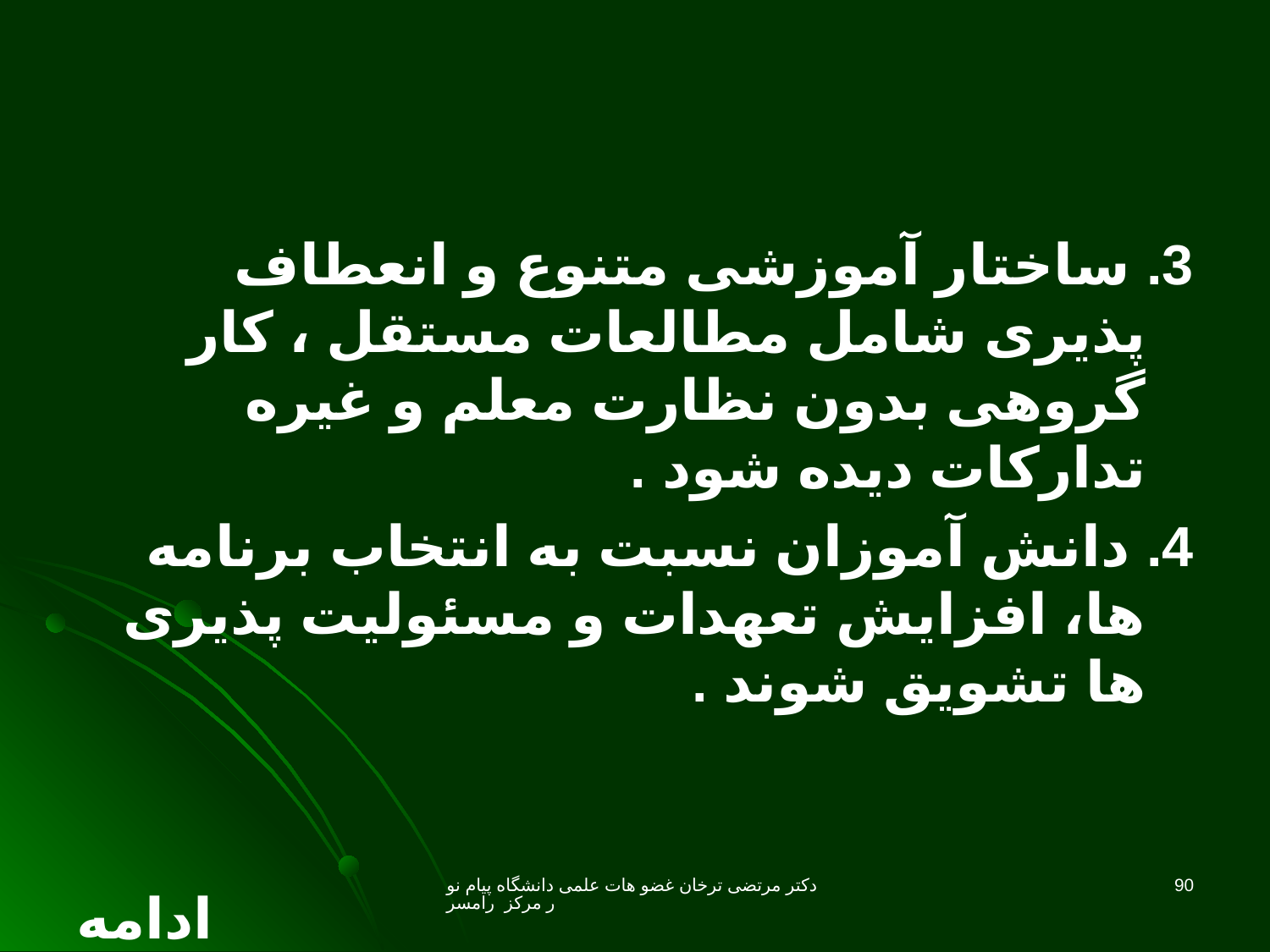

3. ساختار آموزشی متنوع و انعطاف پذیری شامل مطالعات مستقل ، کار گروهی بدون نظارت معلم و غیره تدارکات دیده شود .
4. دانش آموزان نسبت به انتخاب برنامه ها، افزایش تعهدات و مسئولیت پذیری ها تشویق شوند .

ادامه
دکتر مرتضی ترخان غضو هات علمی دانشگاه پیام نور مرکز رامسر
90